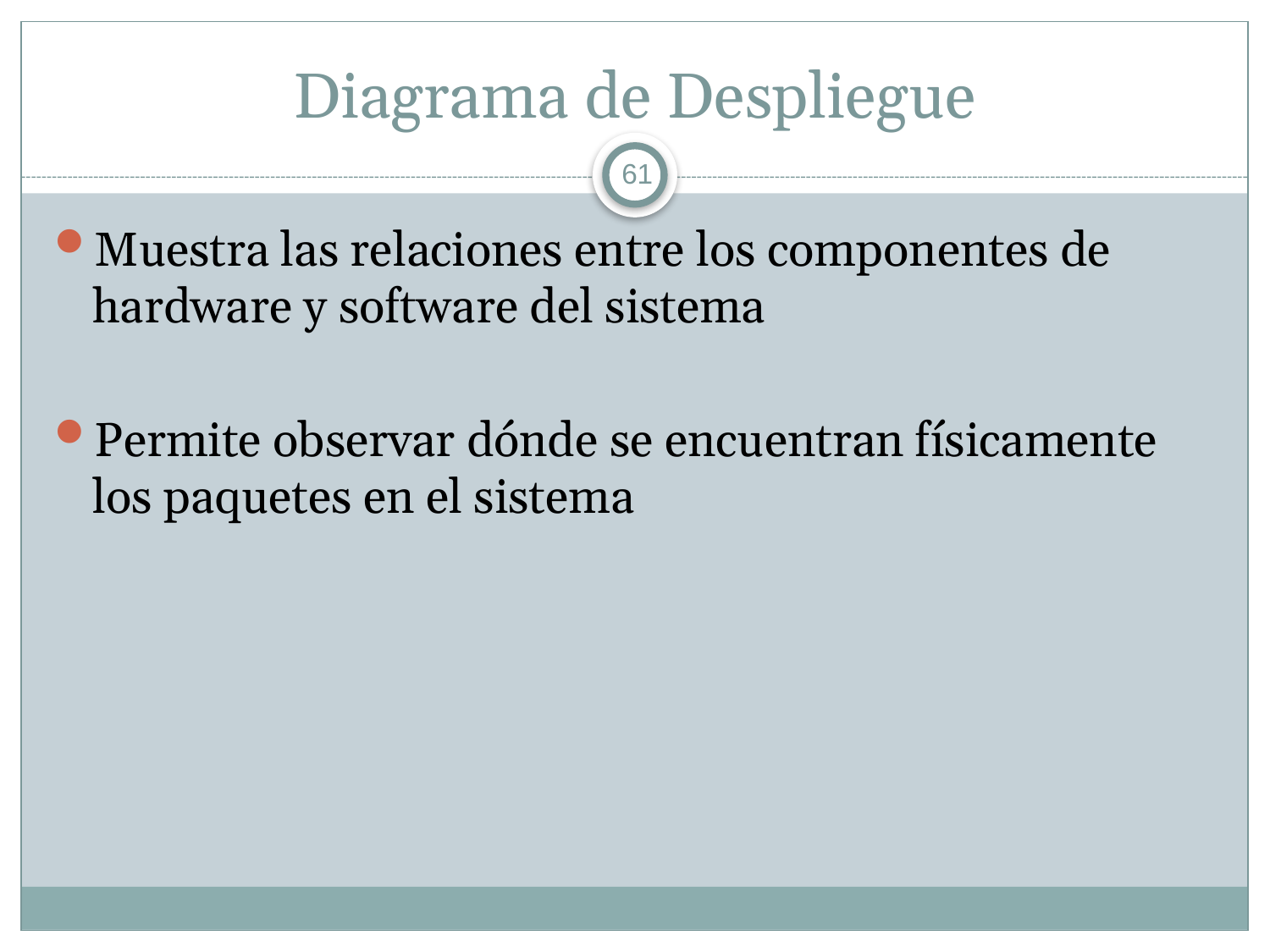

# Diagrama de Despliegue
61
Muestra las relaciones entre los componentes de hardware y software del sistema

Permite observar dónde se encuentran físicamente los paquetes en el sistema